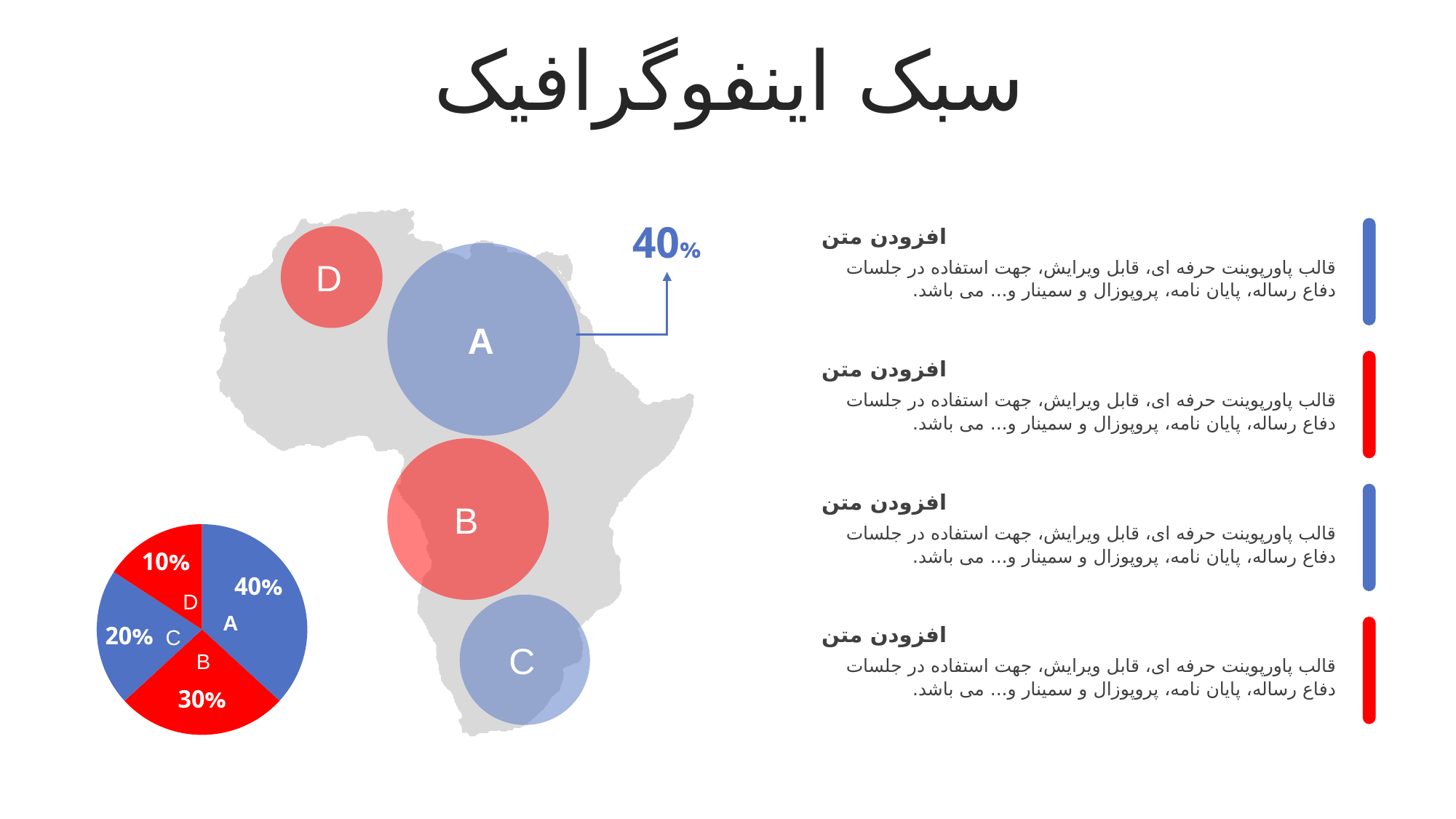

سبک اینفوگرافیک

40%
افزودن متن

قالب پاورپوینت حرفه ای، قابل ویرایش، جهت استفاده در جلسات دفاع رساله، پایان نامه، پروپوزال و سمینار و... می باشد.

D
A
افزودن متن

قالب پاورپوینت حرفه ای، قابل ویرایش، جهت استفاده در جلسات دفاع رساله، پایان نامه، پروپوزال و سمینار و... می باشد.

افزودن متن

قالب پاورپوینت حرفه ای، قابل ویرایش، جهت استفاده در جلسات دفاع رساله، پایان نامه، پروپوزال و سمینار و... می باشد.

B

### Chart

| Category |  |
|---|---|
10%
40%
D

A
20%
افزودن متن

قالب پاورپوینت حرفه ای، قابل ویرایش، جهت استفاده در جلسات دفاع رساله، پایان نامه، پروپوزال و سمینار و... می باشد.

C
C
B
30%